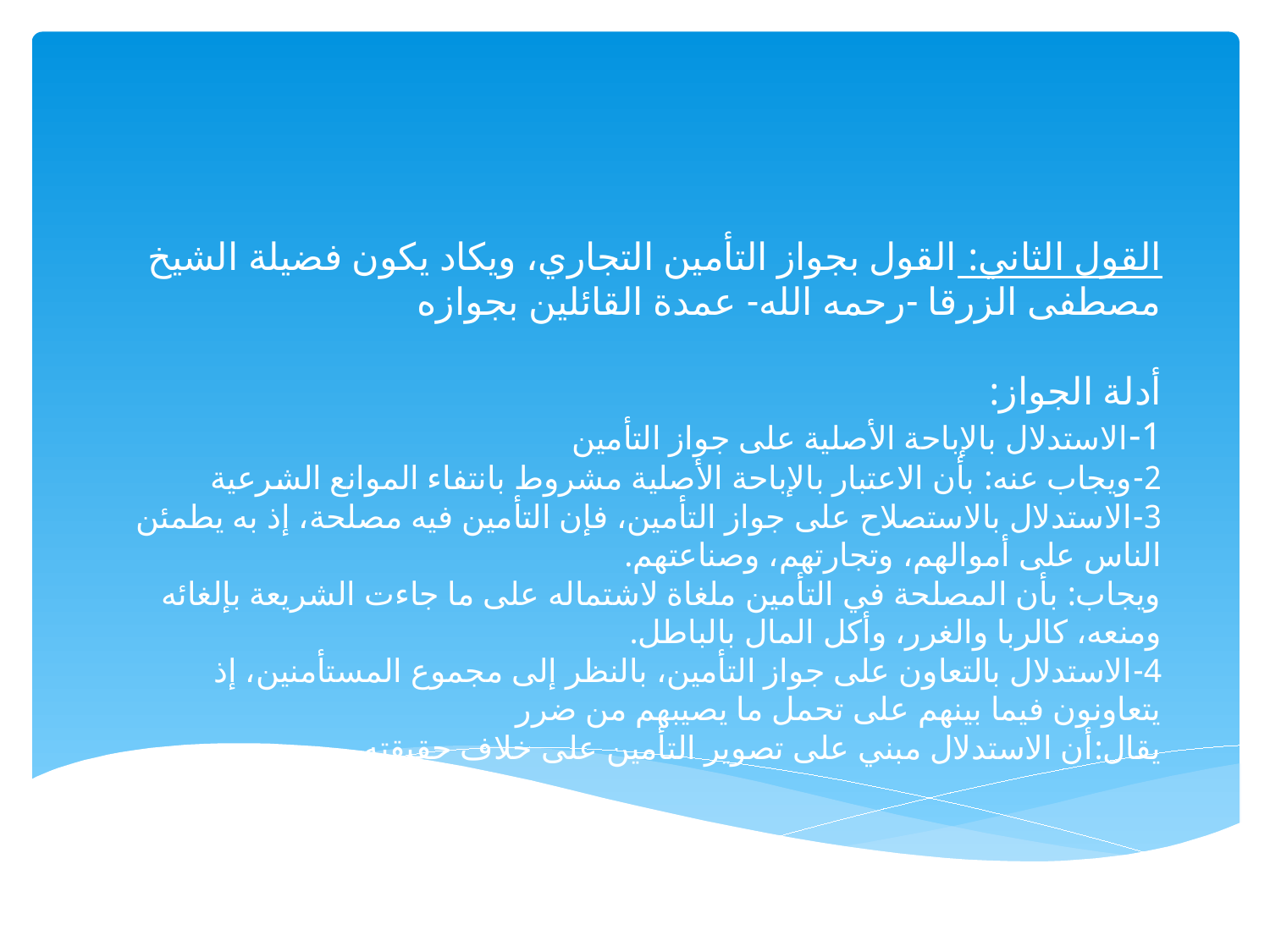

# القول الثاني: 	القول بجواز التأمين التجاري، ويكاد يكون فضيلة الشيخ مصطفى الزرقا -رحمه الله- عمدة القائلين بجوازه   أدلة الجواز: 1-الاستدلال بالإباحة الأصلية على جواز التأمين 2-ويجاب عنه: بأن الاعتبار بالإباحة الأصلية مشروط بانتفاء الموانع الشرعية 3-الاستدلال بالاستصلاح على جواز التأمين، فإن التأمين فيه مصلحة، إذ به يطمئن الناس على أموالهم، وتجارتهم، وصناعتهم. ويجاب: بأن المصلحة في التأمين ملغاة لاشتماله على ما جاءت الشريعة بإلغائه ومنعه، كالربا والغرر، وأكل المال بالباطل. 4-الاستدلال بالتعاون على جواز التأمين، بالنظر إلى مجموع المستأمنين، إذ يتعاونون فيما بينهم على تحمل ما يصيبهم من ضرر يقال:أن الاستدلال مبني على تصوير التأمين على خلاف حقيقته